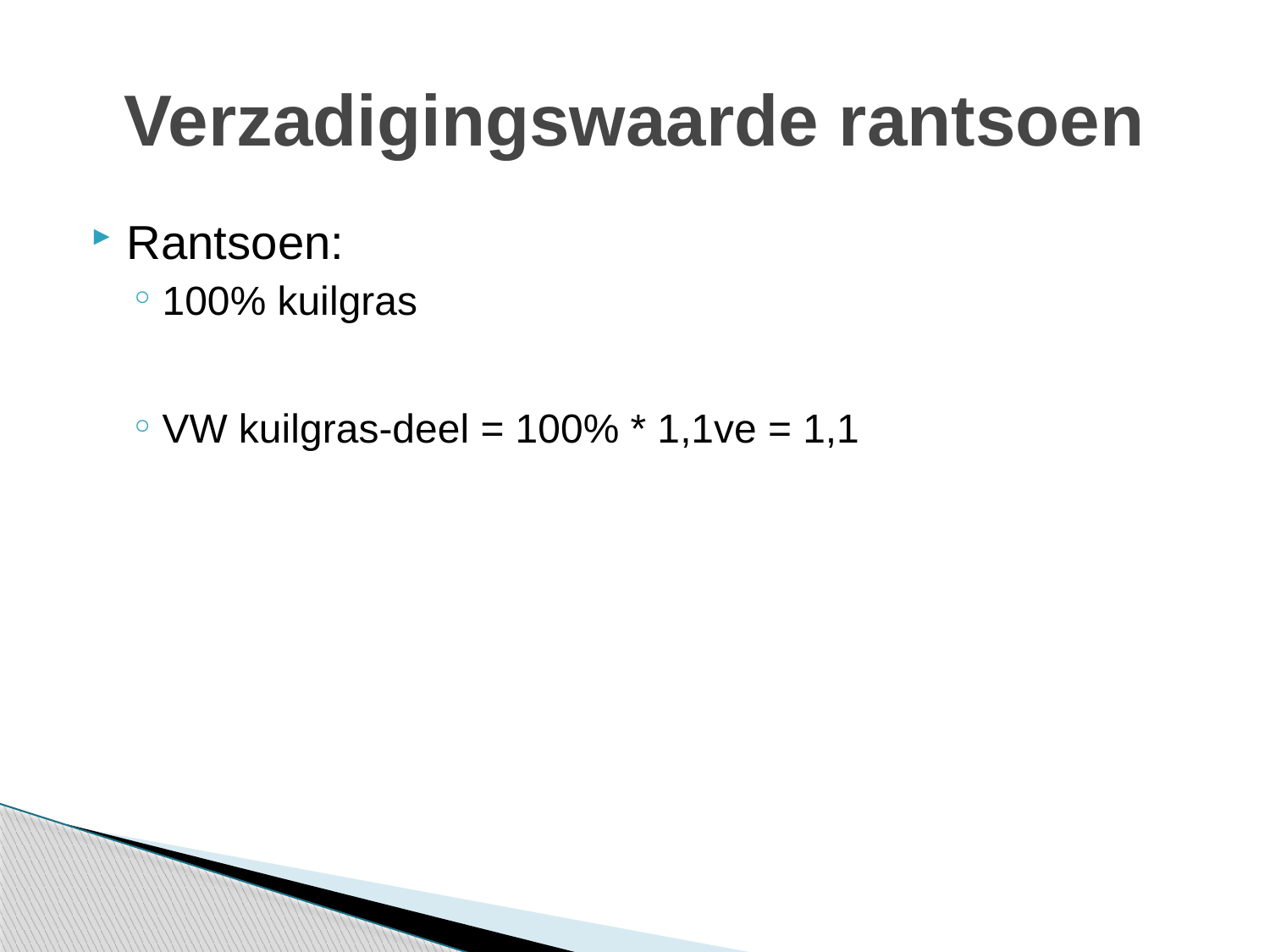

# Verzadigingswaarde rantsoen
Rantsoen:
100% kuilgras

VW kuilgras-deel = 100% * 1,1ve = 1,1